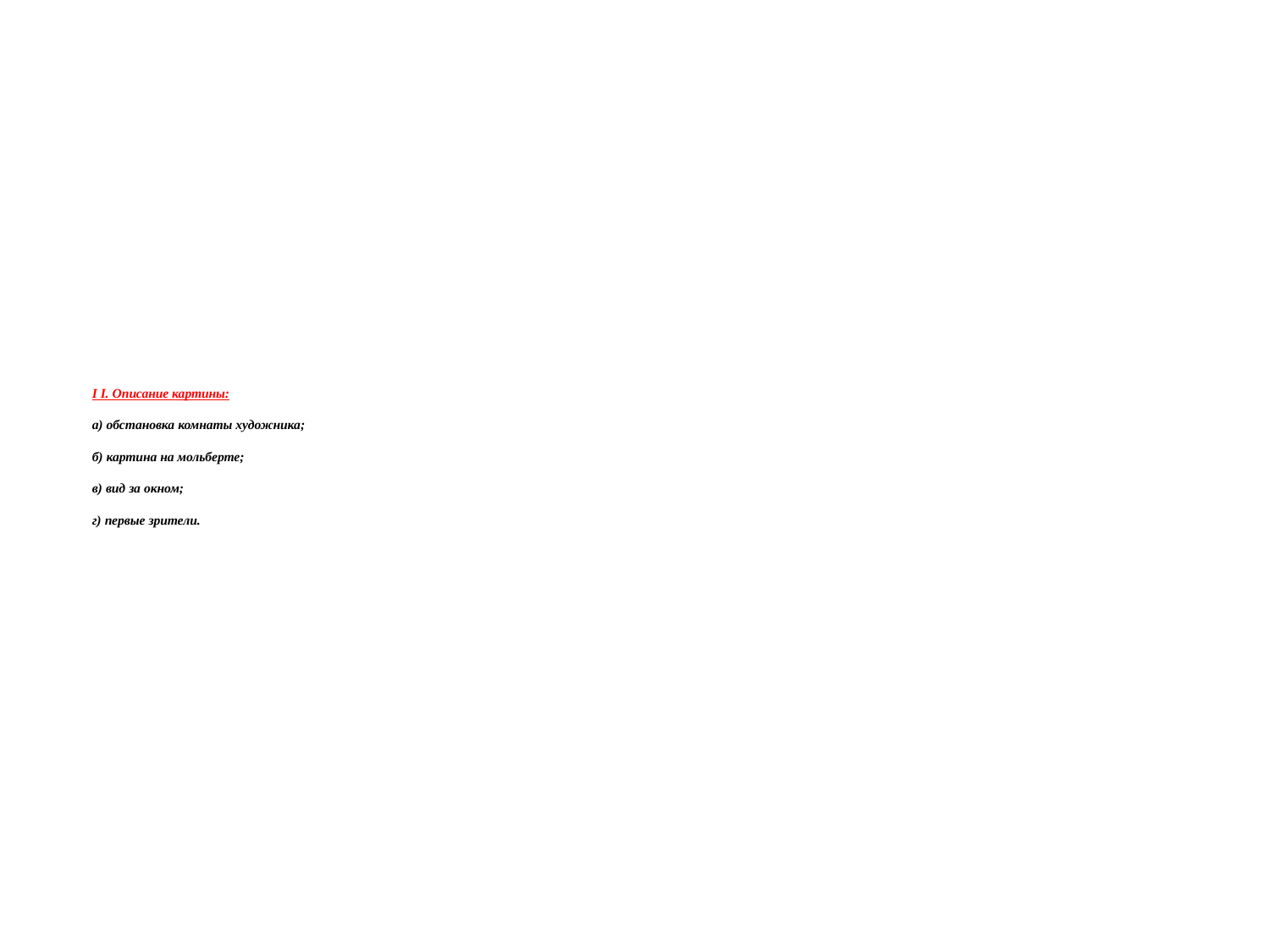

# I I. Описание картины: а) обстановка комнаты художника; б) картина на мольберте; в) вид за окном; г) первые зрители.